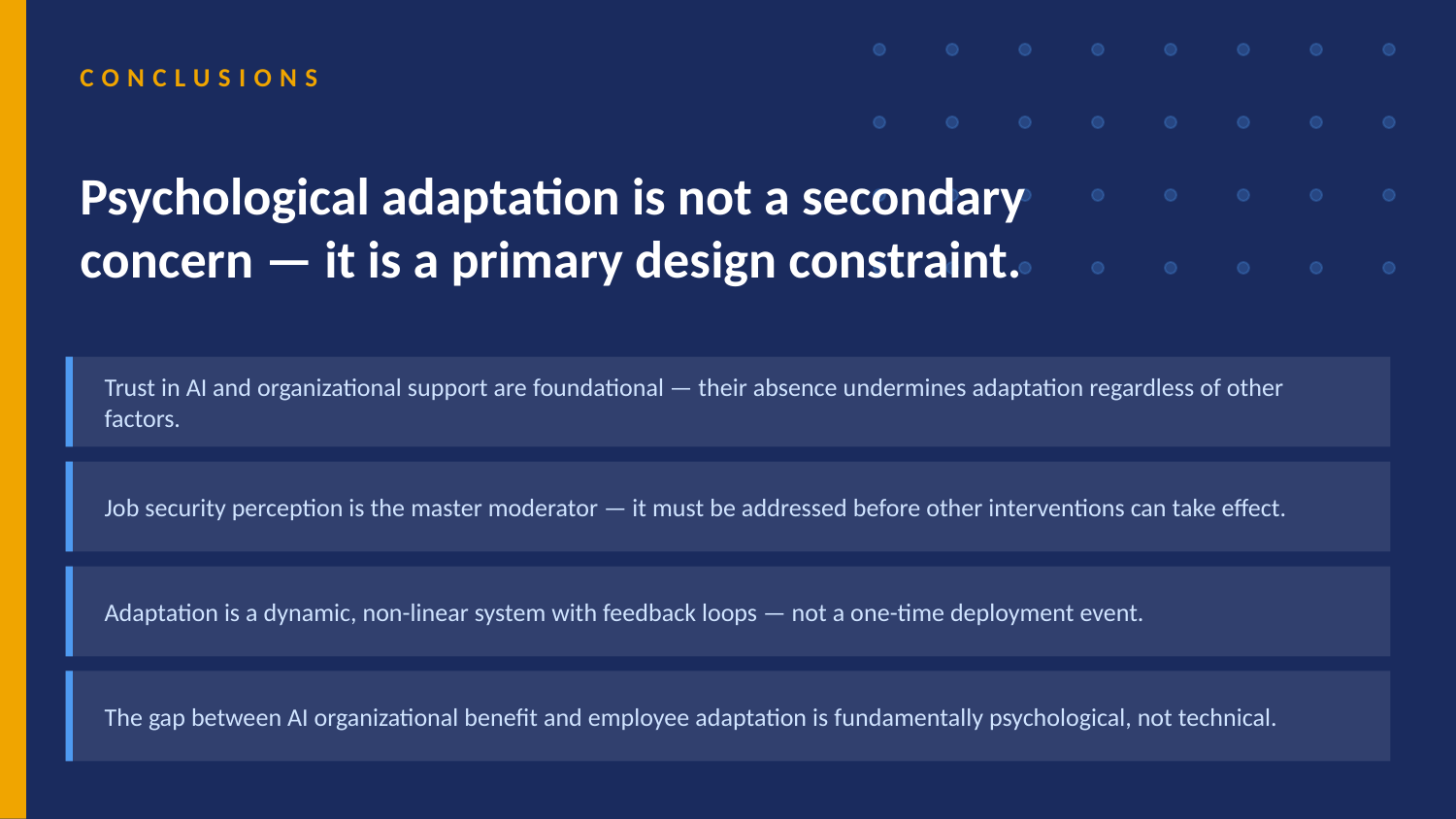

CONCLUSIONS

Psychological adaptation is not a secondary
concern — it is a primary design constraint.

Trust in AI and organizational support are foundational — their absence undermines adaptation regardless of other factors.

Job security perception is the master moderator — it must be addressed before other interventions can take effect.

Adaptation is a dynamic, non-linear system with feedback loops — not a one-time deployment event.

The gap between AI organizational benefit and employee adaptation is fundamentally psychological, not technical.